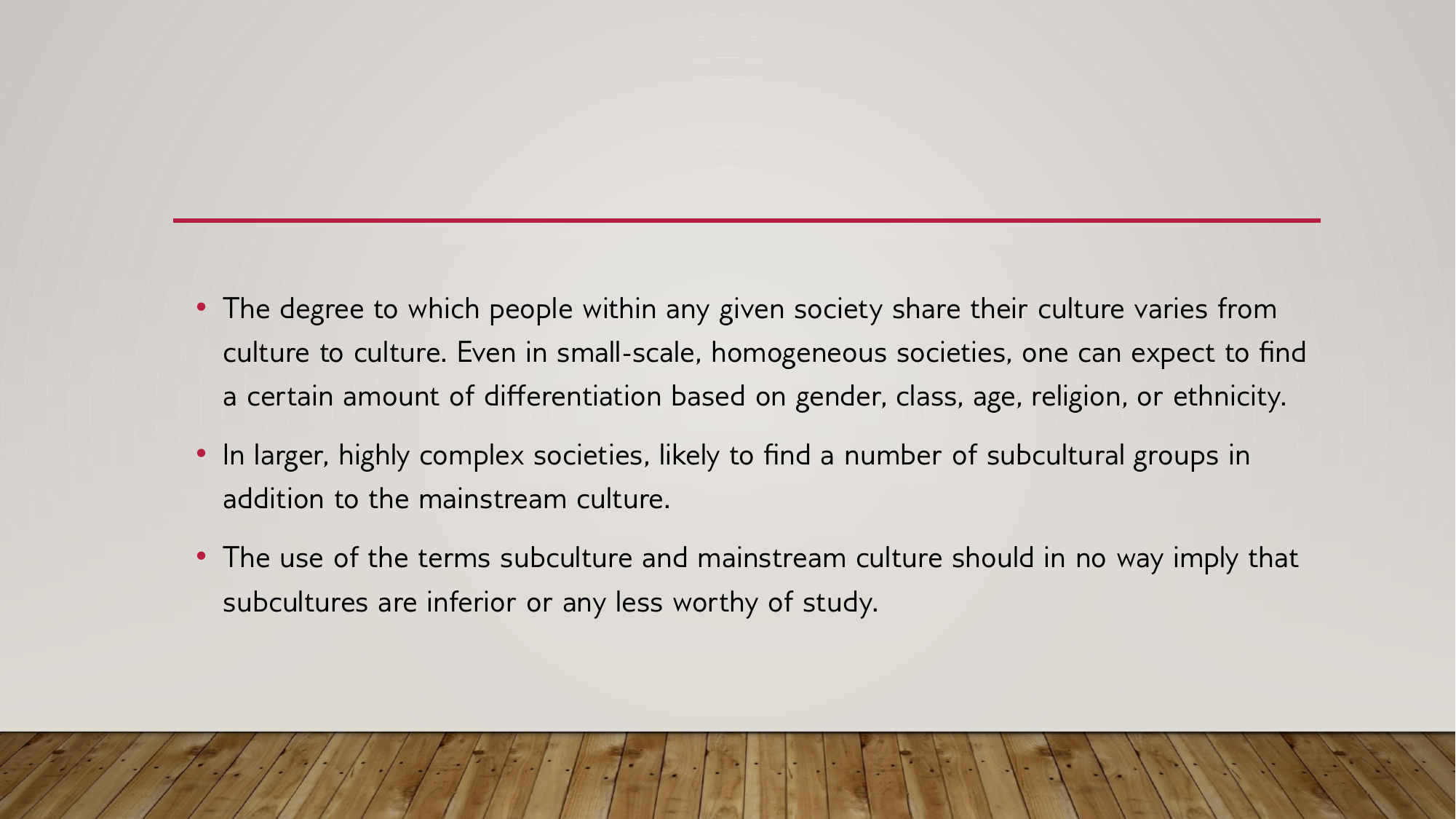

# Characteristics of Culture
The degree to which people within any given society share their culture varies from culture to culture. Even in small-scale, homogeneous societies, one can expect to find a certain amount of differentiation based on gender, class, age, religion, or ethnicity.
In larger, highly complex societies, likely to find a number of subcultural groups in addition to the mainstream culture.
The use of the terms subculture and mainstream culture should in no way imply that subcultures are inferior or any less worthy of study.